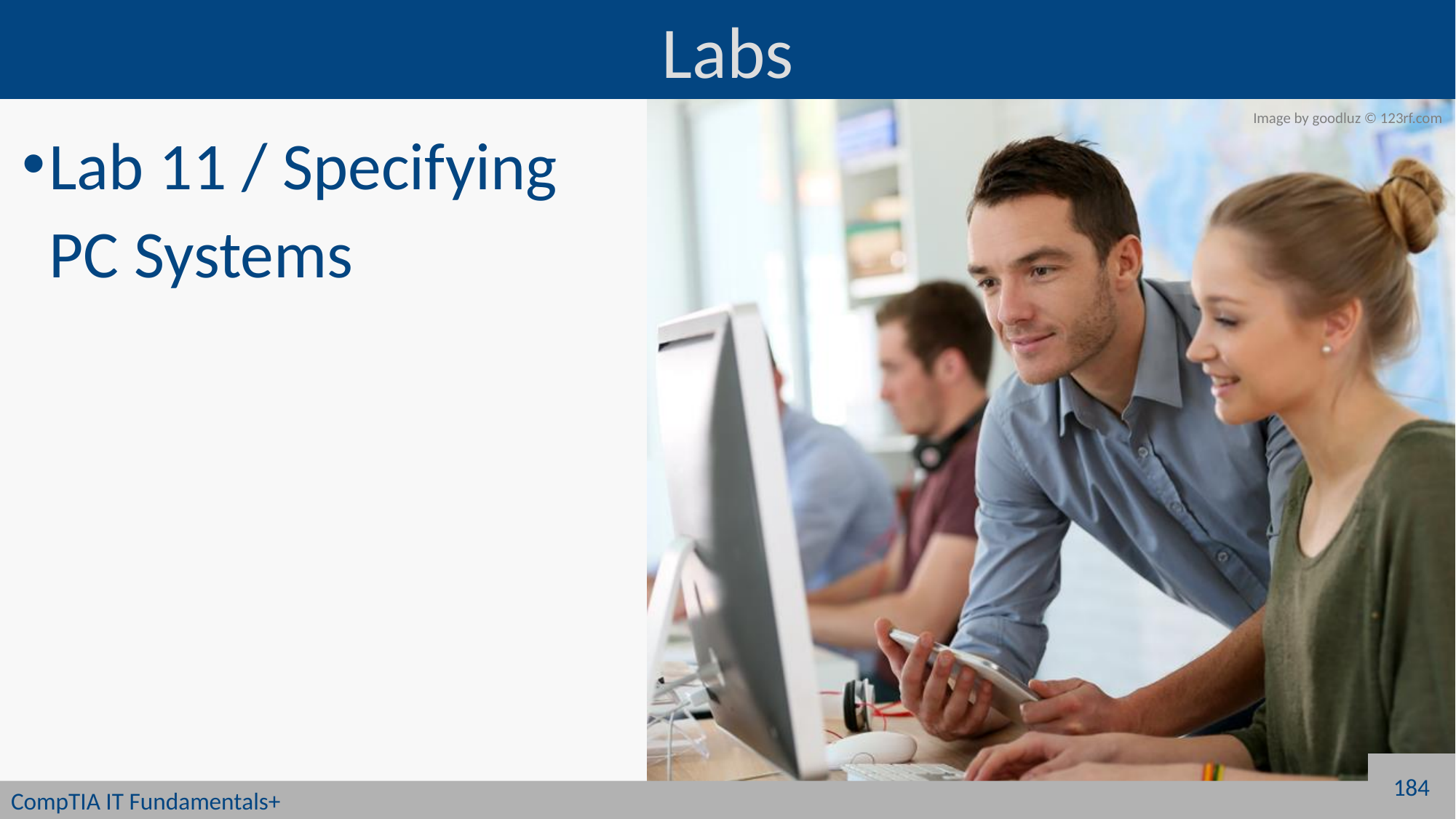

Lab 11 / Specifying PC Systems
184
CompTIA IT Fundamentals+